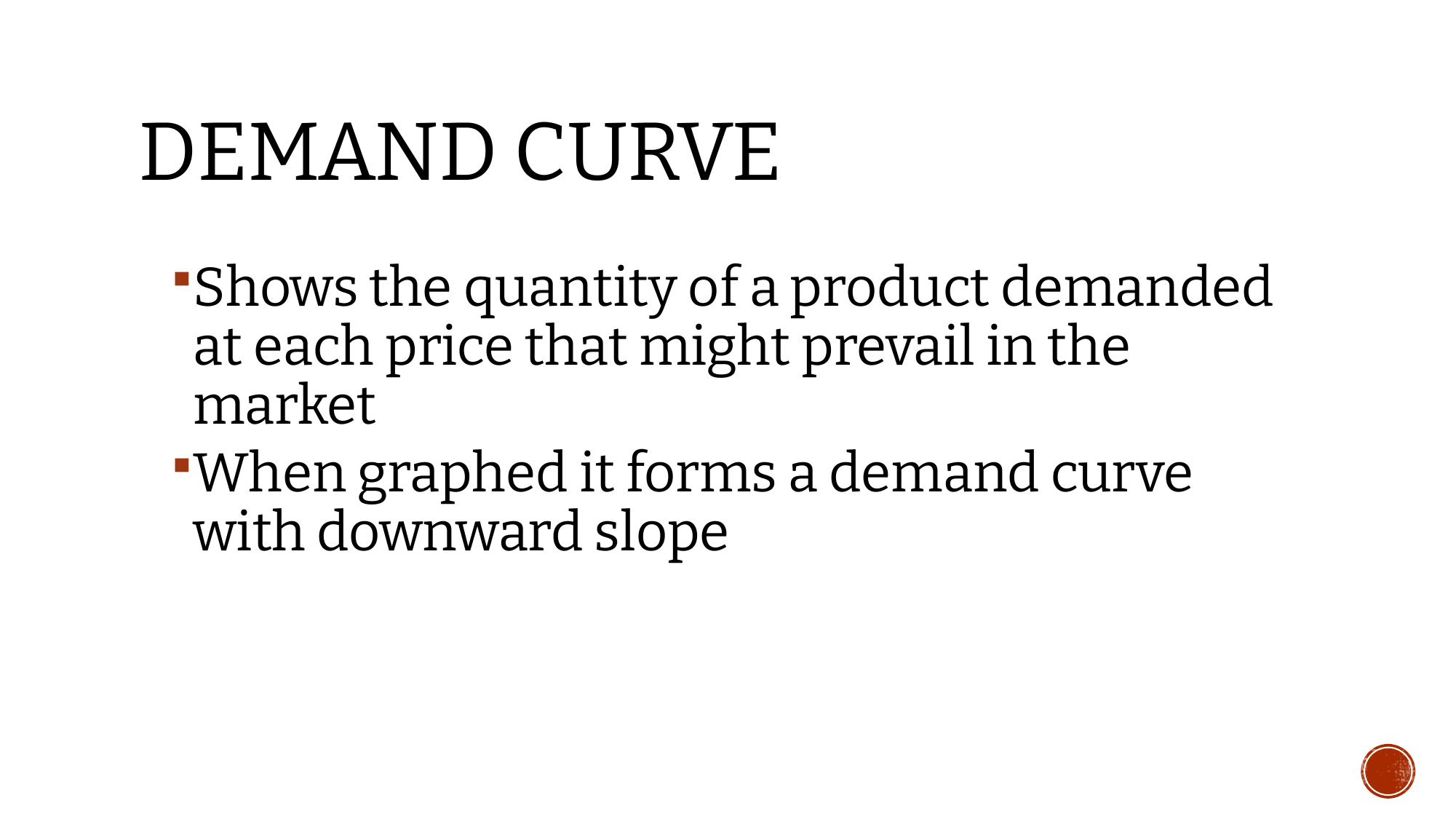

# Demand Curve
Shows the quantity of a product demanded at each price that might prevail in the market
When graphed it forms a demand curve with downward slope